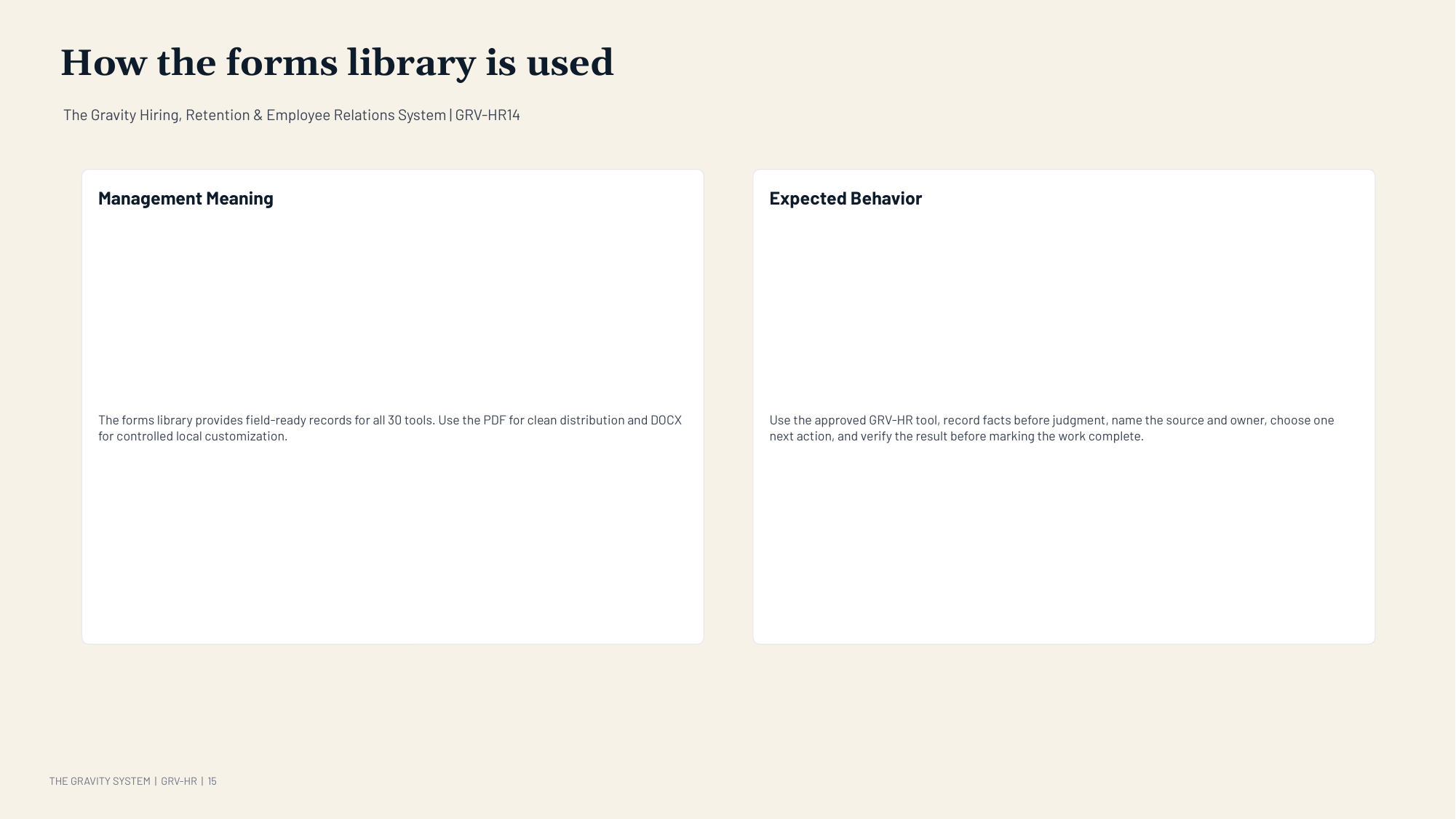

How the forms library is used
The Gravity Hiring, Retention & Employee Relations System | GRV-HR14

Management Meaning
Expected Behavior
The forms library provides field-ready records for all 30 tools. Use the PDF for clean distribution and DOCX for controlled local customization.
Use the approved GRV-HR tool, record facts before judgment, name the source and owner, choose one next action, and verify the result before marking the work complete.
THE GRAVITY SYSTEM  |  GRV-HR  |  15